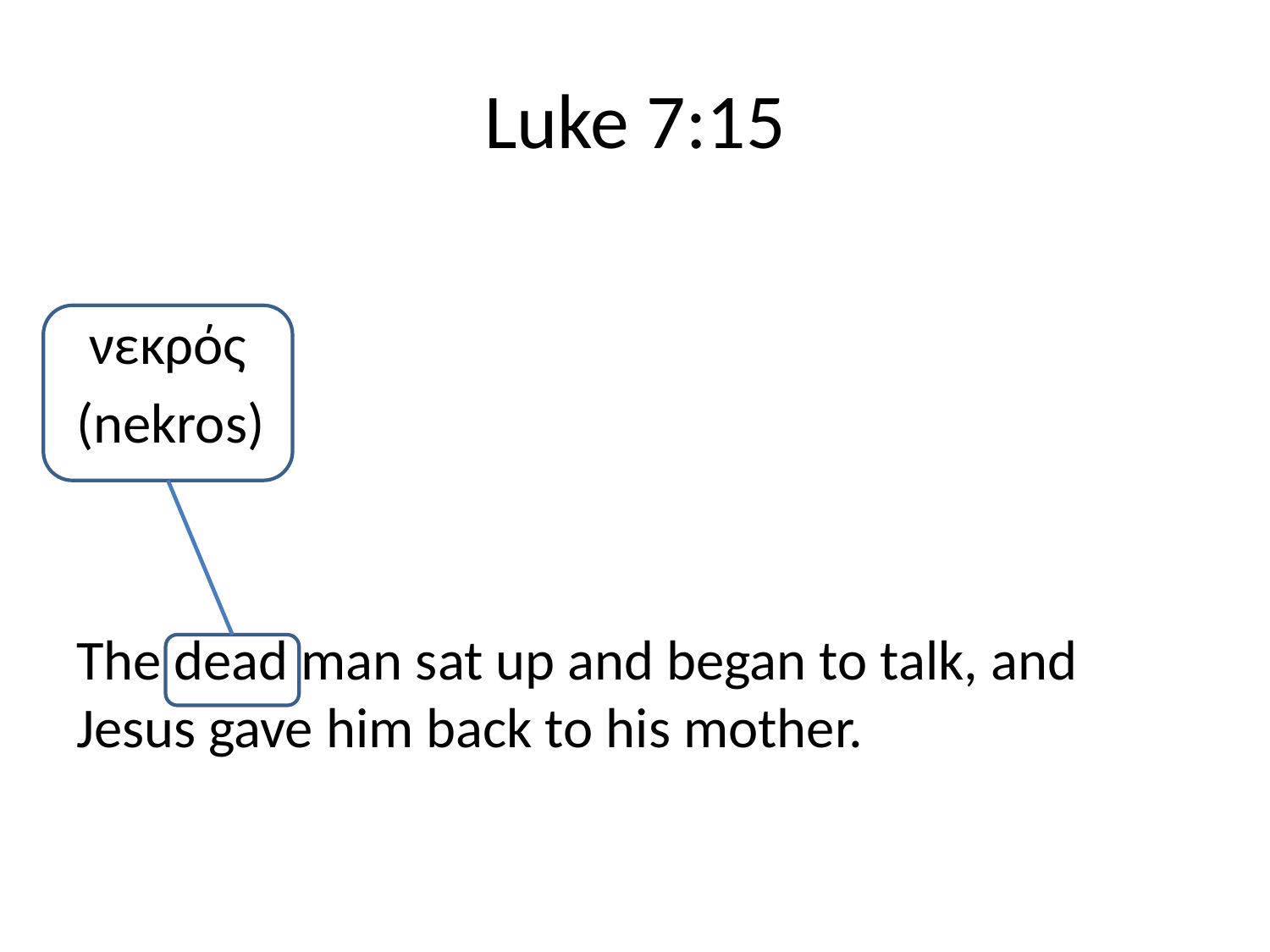

# Luke 7:15

 νεκρός
(nekros)

The dead man sat up and began to talk, and Jesus gave him back to his mother.